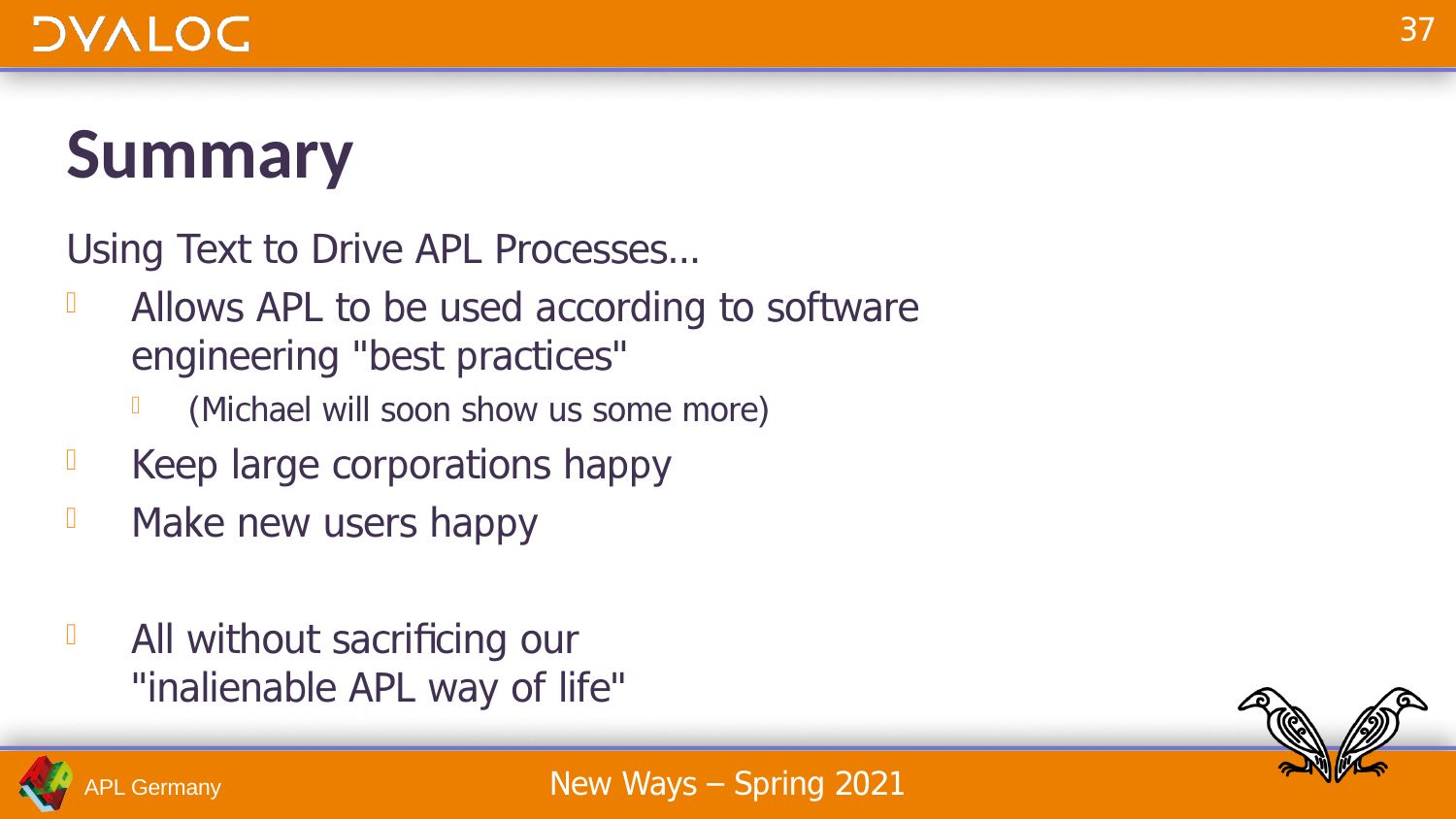

# Summary
Using Text to Drive APL Processes…
Allows APL to be used according to software engineering "best practices"
(Michael will soon show us some more)
Keep large corporations happy
Make new users happy

All without sacrificing our
"inalienable APL way of life"